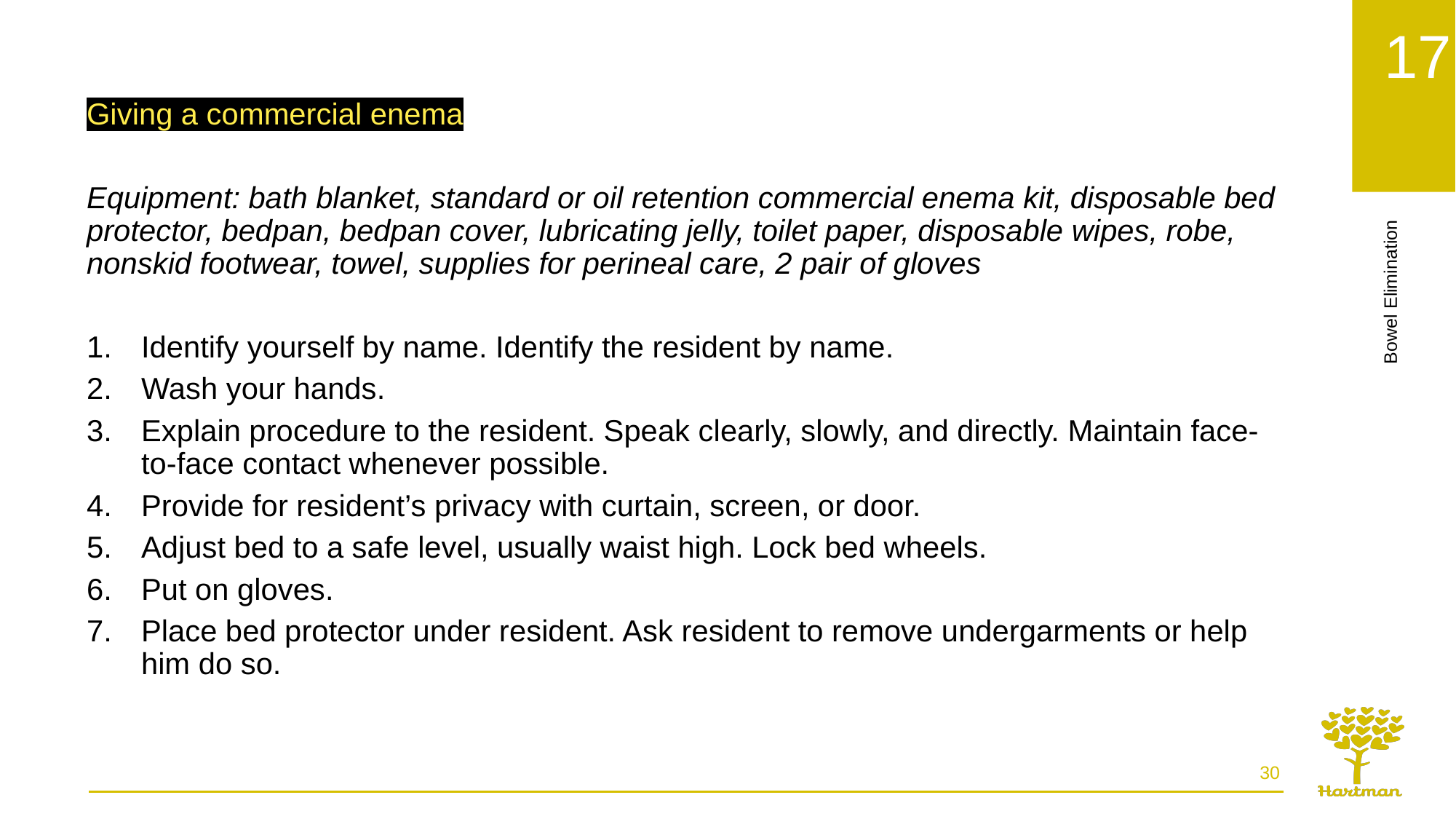

Giving a commercial enema

Equipment: bath blanket, standard or oil retention commercial enema kit, disposable bed protector, bedpan, bedpan cover, lubricating jelly, toilet paper, disposable wipes, robe, nonskid footwear, towel, supplies for perineal care, 2 pair of gloves

Identify yourself by name. Identify the resident by name.
Wash your hands.
Explain procedure to the resident. Speak clearly, slowly, and directly. Maintain face-to-face contact whenever possible.
Provide for resident’s privacy with curtain, screen, or door.
Adjust bed to a safe level, usually waist high. Lock bed wheels.
Put on gloves.
Place bed protector under resident. Ask resident to remove undergarments or help him do so.

30